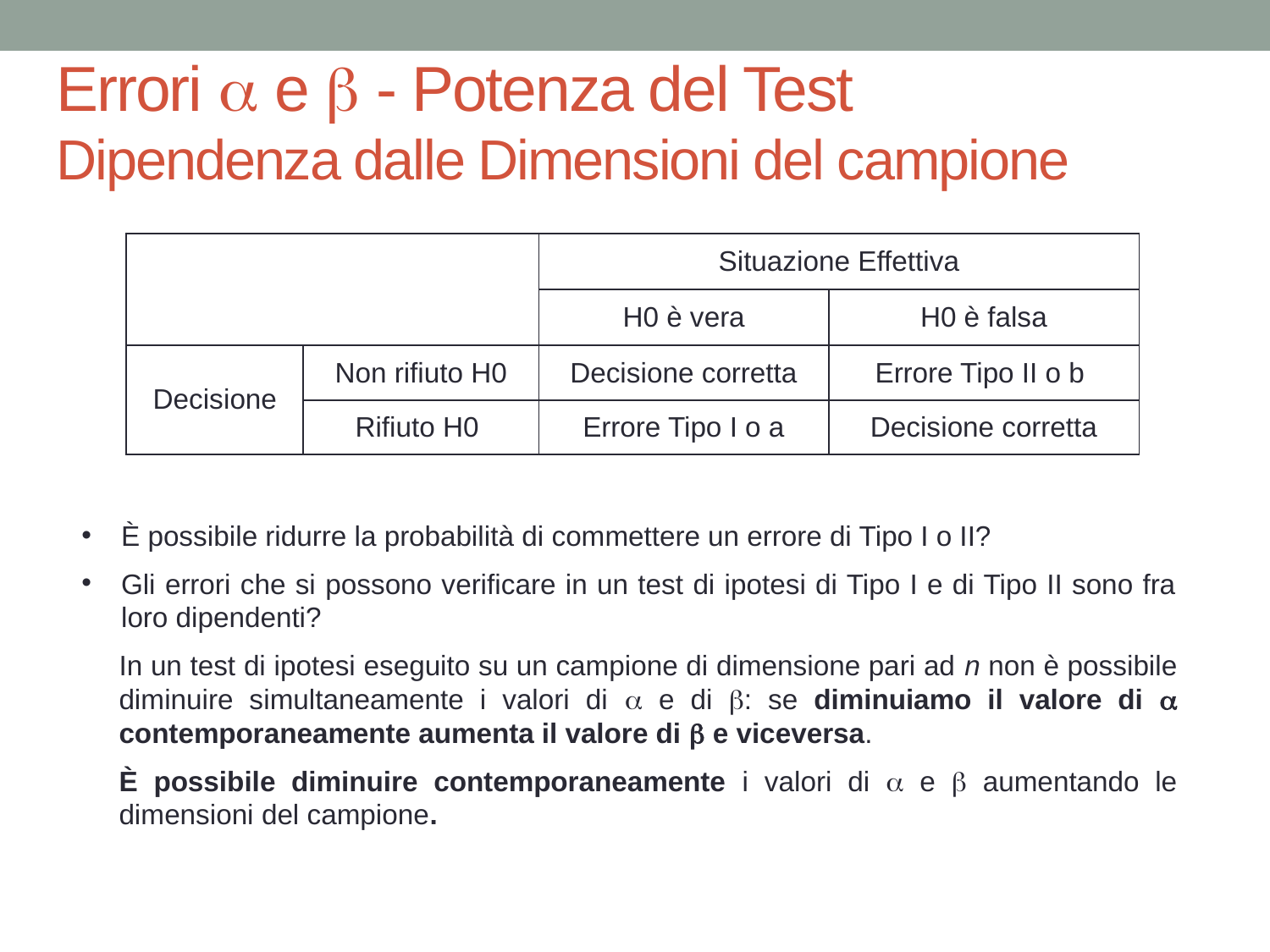

# Errori α e β - Potenza del Test Dipendenza dalle Dimensioni del campione
|  |  | Situazione Effettiva |  |
| --- | --- | --- | --- |
|  |  | H0 è vera | H0 è falsa |
| Decisione | Non rifiuto H0 | Decisione corretta | Errore Tipo II o b |
|  | Rifiuto H0 | Errore Tipo I o a | Decisione corretta |
È possibile ridurre la probabilità di commettere un errore di Tipo I o II?
Gli errori che si possono verificare in un test di ipotesi di Tipo I e di Tipo II sono fra loro dipendenti?
In un test di ipotesi eseguito su un campione di dimensione pari ad n non è possibile diminuire simultaneamente i valori di α e di β: se diminuiamo il valore di α contemporaneamente aumenta il valore di β e viceversa.
È possibile diminuire contemporaneamente i valori di α e β aumentando le dimensioni del campione.